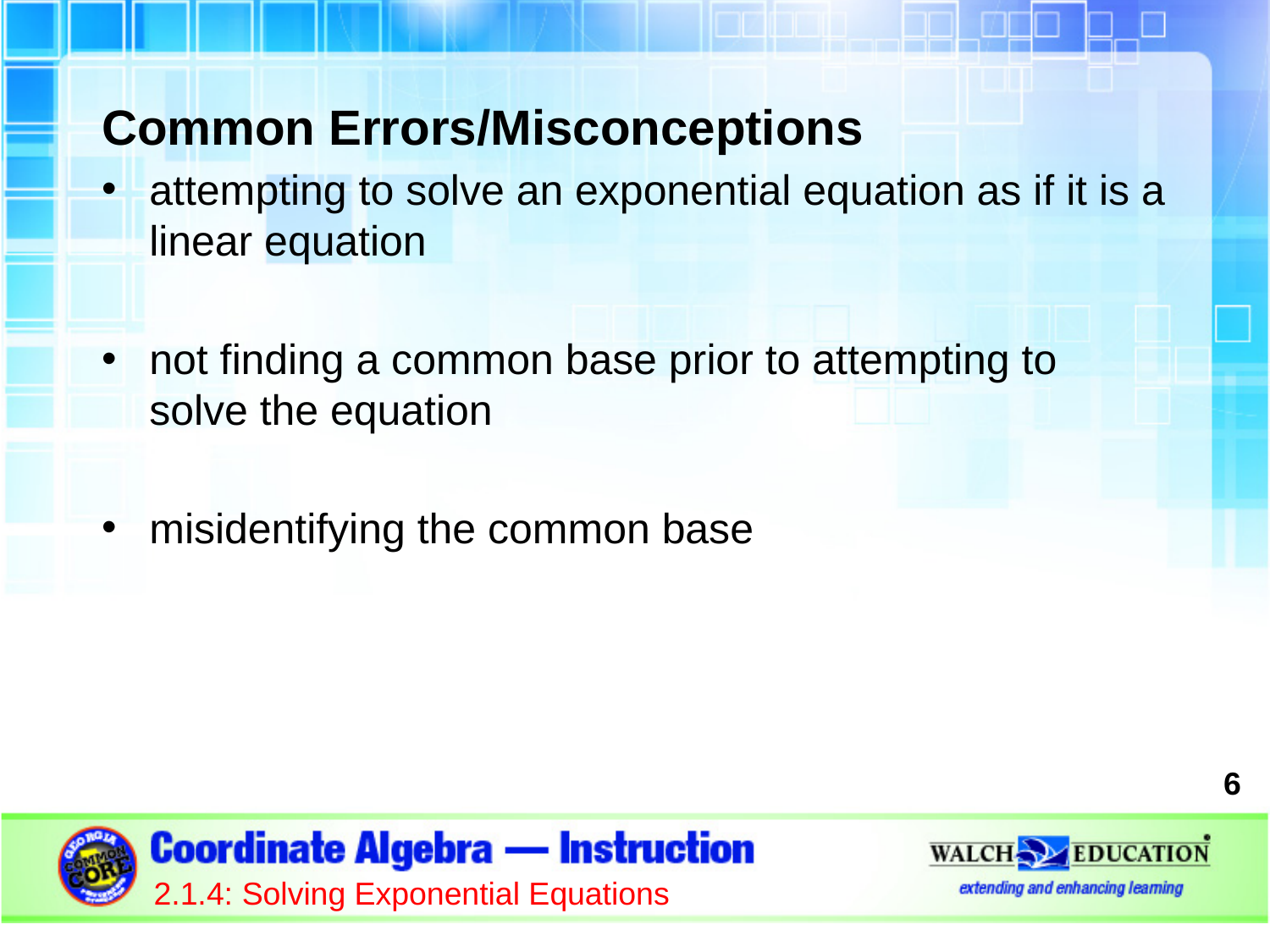

Common Errors/Misconceptions
attempting to solve an exponential equation as if it is a linear equation

not finding a common base prior to attempting to solve the equation

misidentifying the common base
6
2.1.4: Solving Exponential Equations